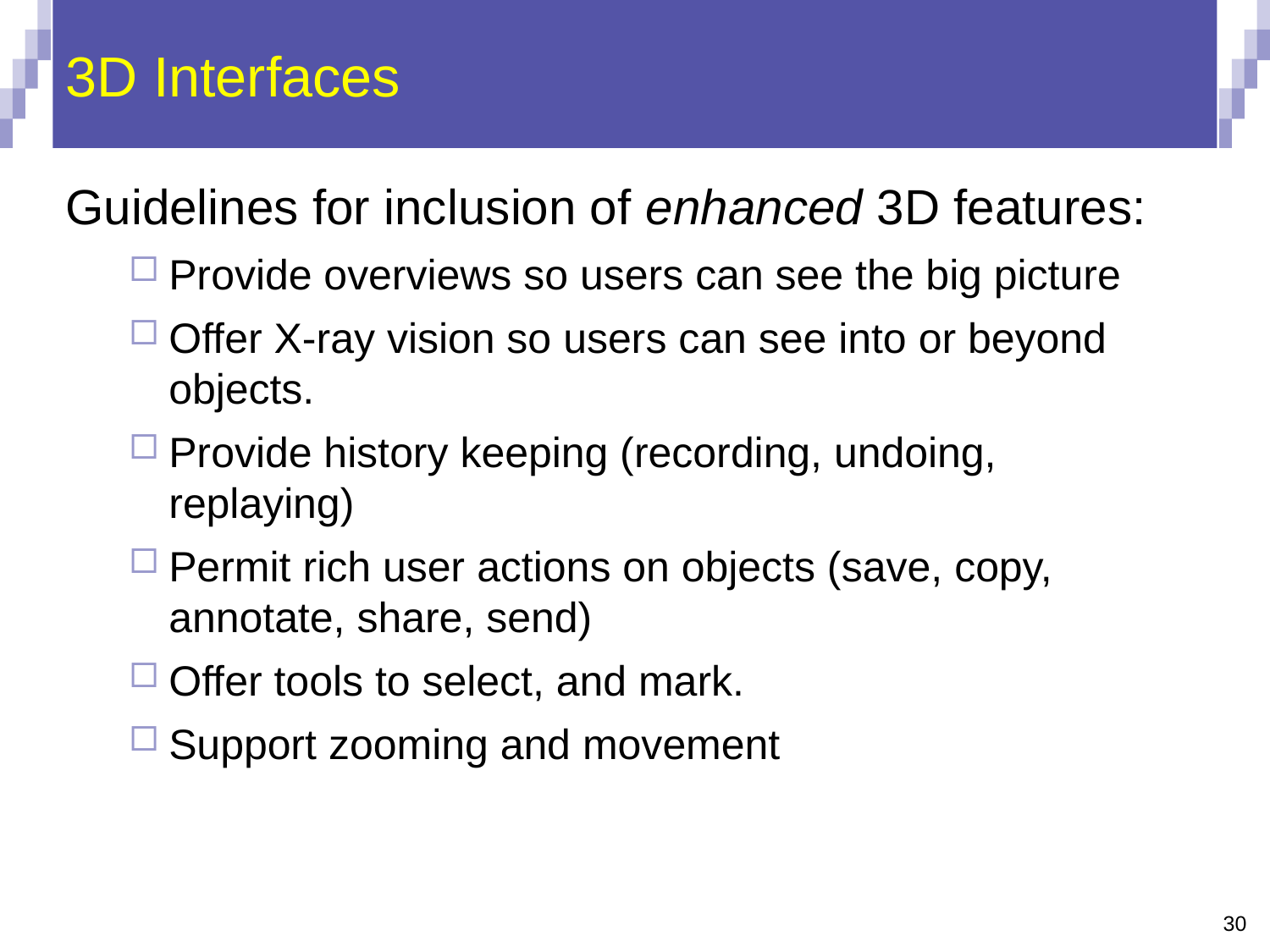

# 3D Interfaces
Guidelines for inclusion of enhanced 3D features:
Provide overviews so users can see the big picture
Offer X-ray vision so users can see into or beyond objects.
Provide history keeping (recording, undoing, replaying)
Permit rich user actions on objects (save, copy, annotate, share, send)
Offer tools to select, and mark.
Support zooming and movement

30